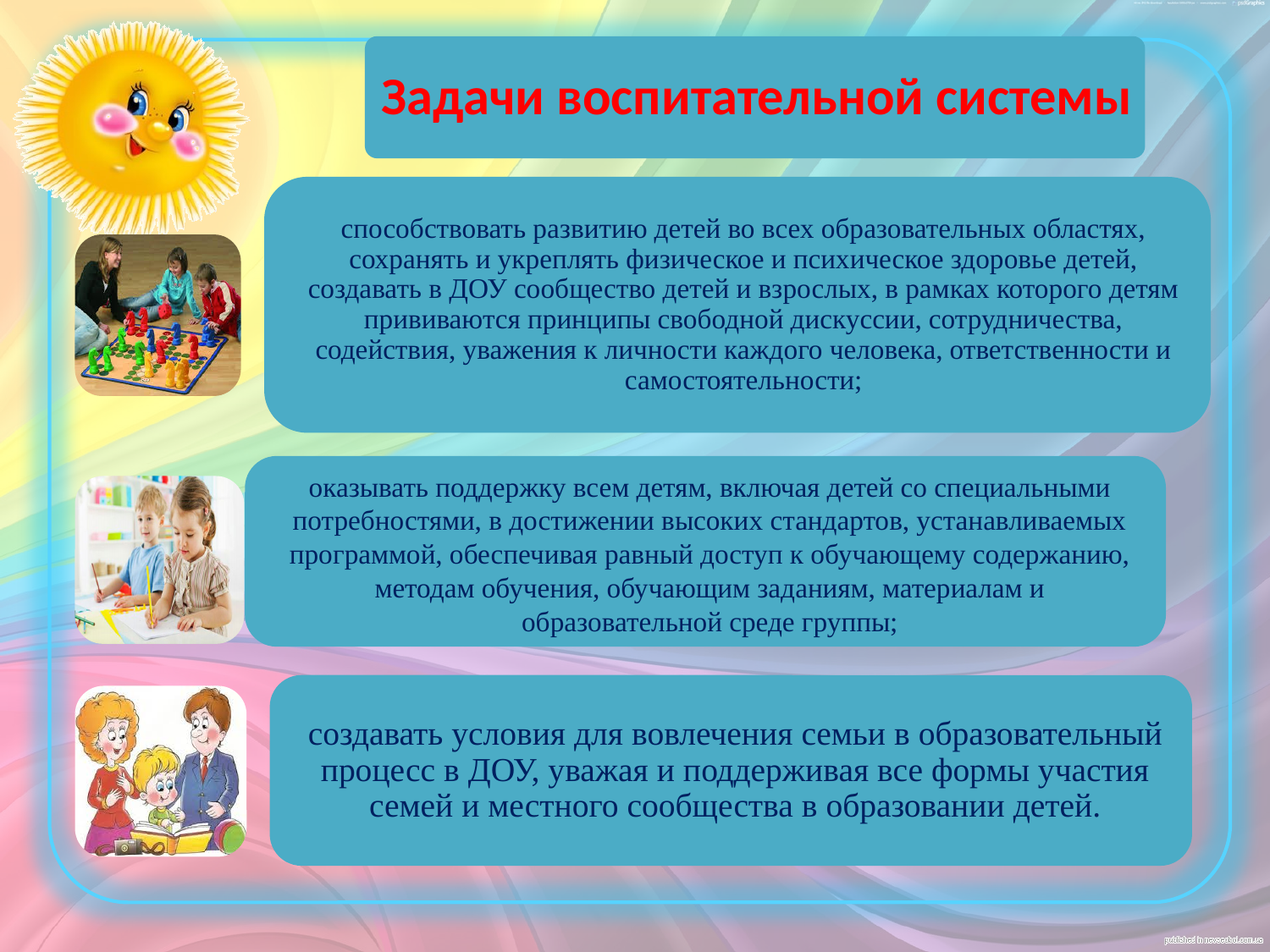

Задачи воспитательной системы
способствовать развитию детей во всех образовательных областях, сохранять и укреплять физическое и психическое здоровье детей, создавать в ДОУ сообщество детей и взрослых, в рамках которого детям прививаются принципы свободной дискуссии, сотрудничества, содействия, уважения к личности каждого человека, ответственности и самостоятельности;

оказывать поддержку всем детям, включая детей со специальными потребностями, в достижении высоких стандартов, устанавливаемых программой, обеспечивая равный доступ к обучающему содержанию, методам обучения, обучающим заданиям, материалам и образовательной среде группы;

создавать условия для вовлечения семьи в образовательный процесс в ДОУ, уважая и поддерживая все формы участия семей и местного сообщества в образовании детей.